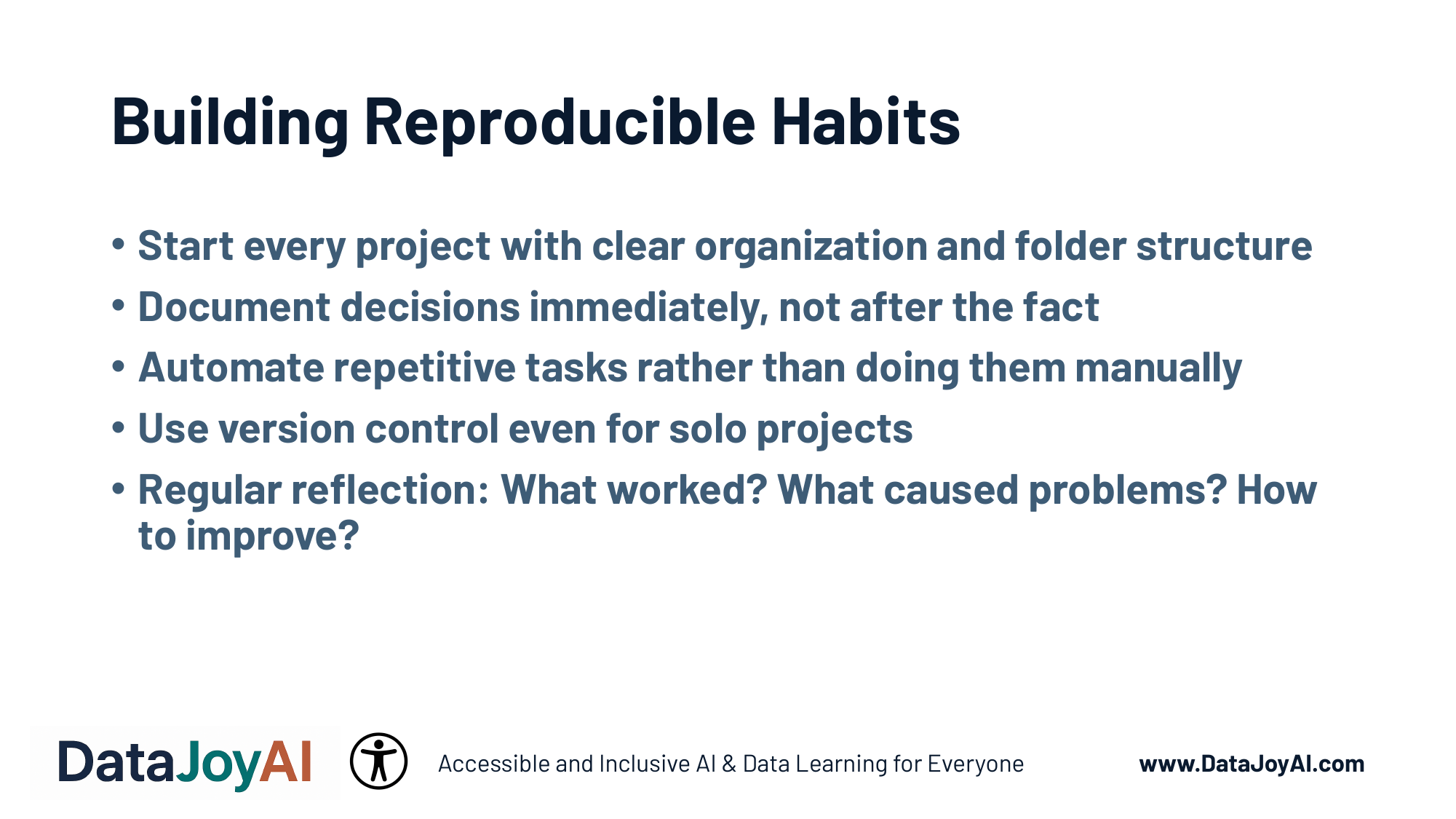

# Building Reproducible Habits
Start every project with clear organization and folder structure
Document decisions immediately, not after the fact
Automate repetitive tasks rather than doing them manually
Use version control even for solo projects
Regular reflection: What worked? What caused problems? How to improve?